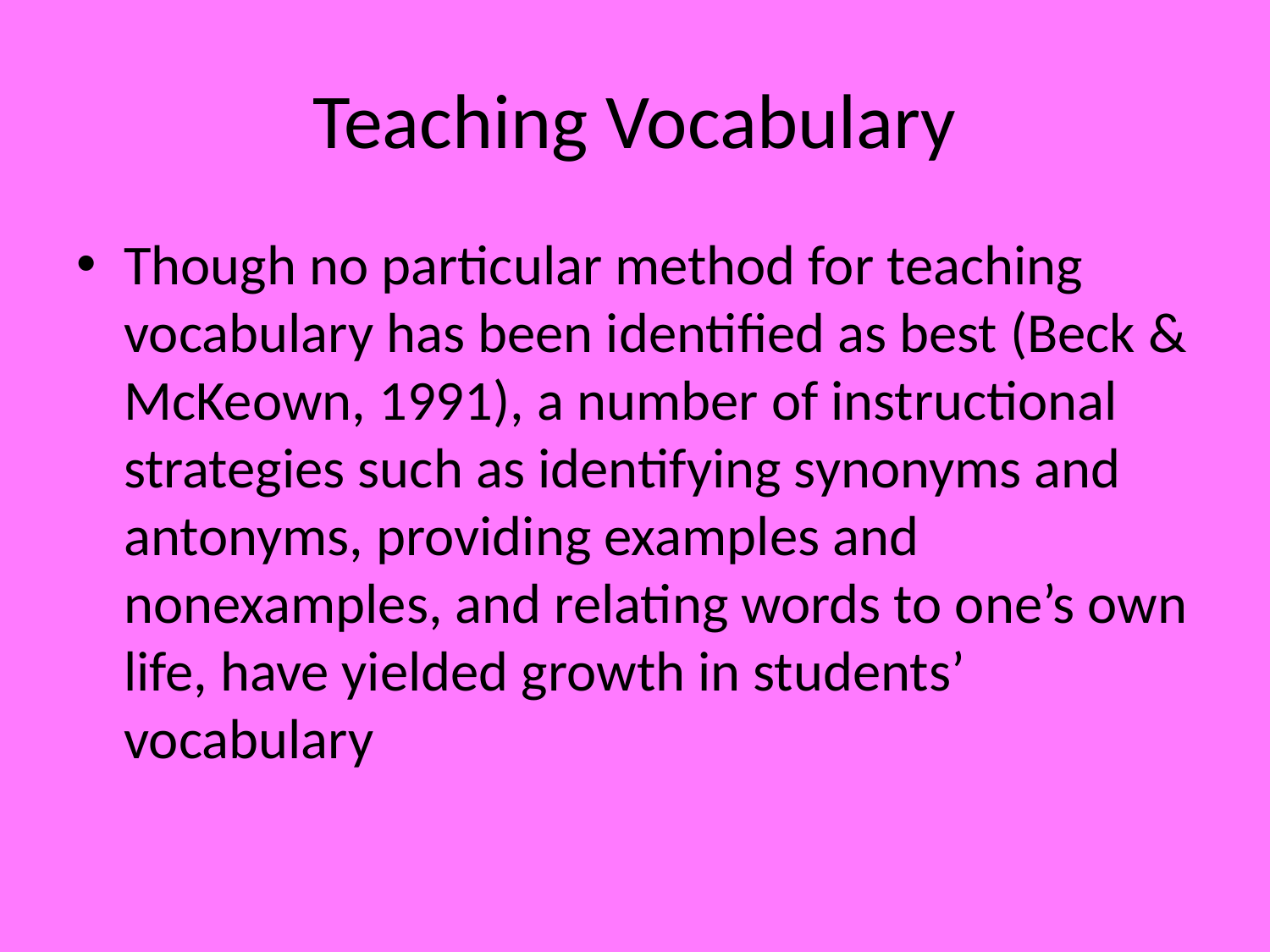

# Teaching Vocabulary
Though no particular method for teaching vocabulary has been identified as best (Beck & McKeown, 1991), a number of instructional strategies such as identifying synonyms and antonyms, providing examples and nonexamples, and relating words to one’s own life, have yielded growth in students’ vocabulary